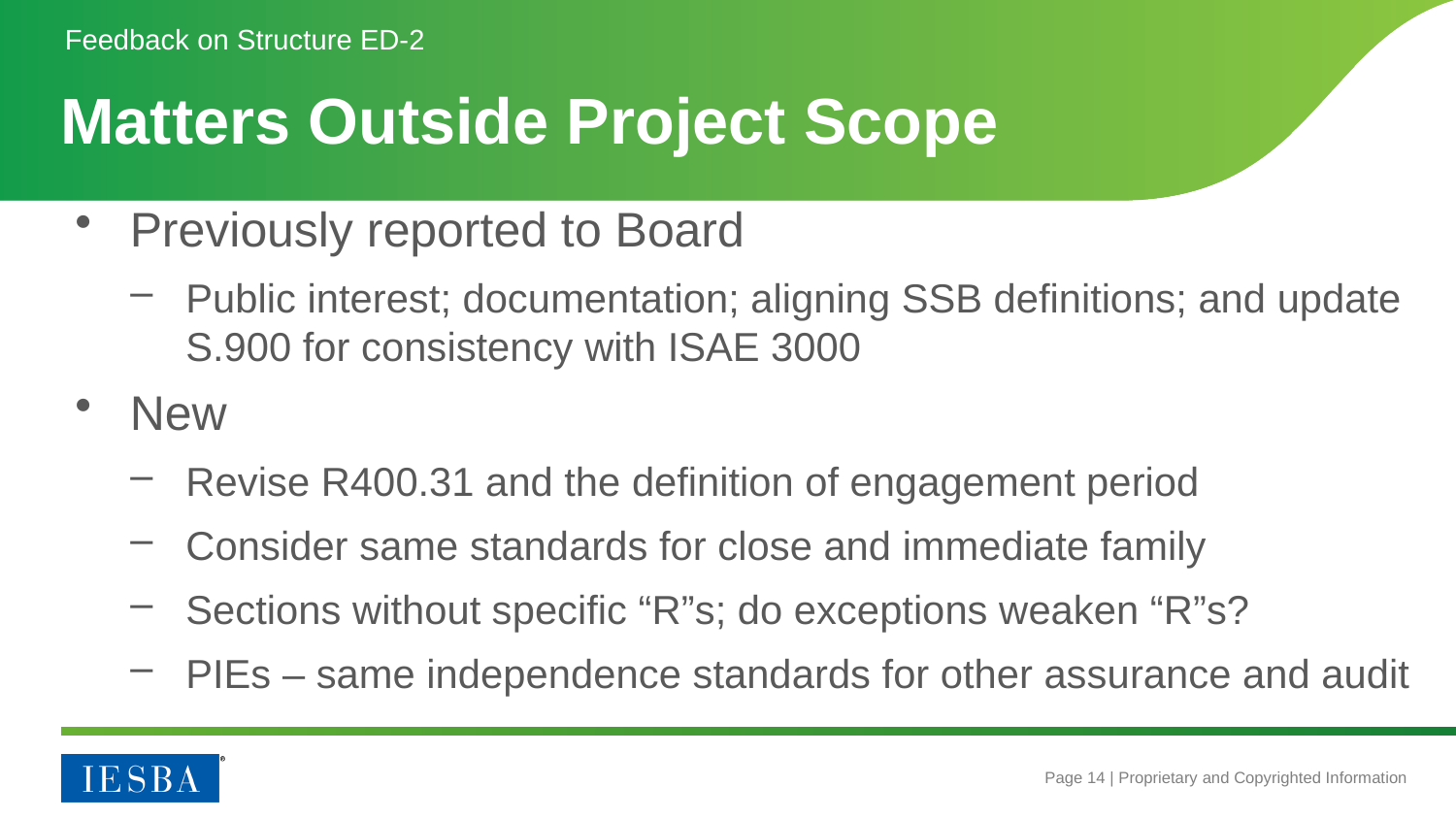

Feedback on Structure ED-2
# Matters Outside Project Scope
Previously reported to Board
Public interest; documentation; aligning SSB definitions; and update S.900 for consistency with ISAE 3000
New
Revise R400.31 and the definition of engagement period
Consider same standards for close and immediate family
Sections without specific “R”s; do exceptions weaken “R”s?
PIEs – same independence standards for other assurance and audit